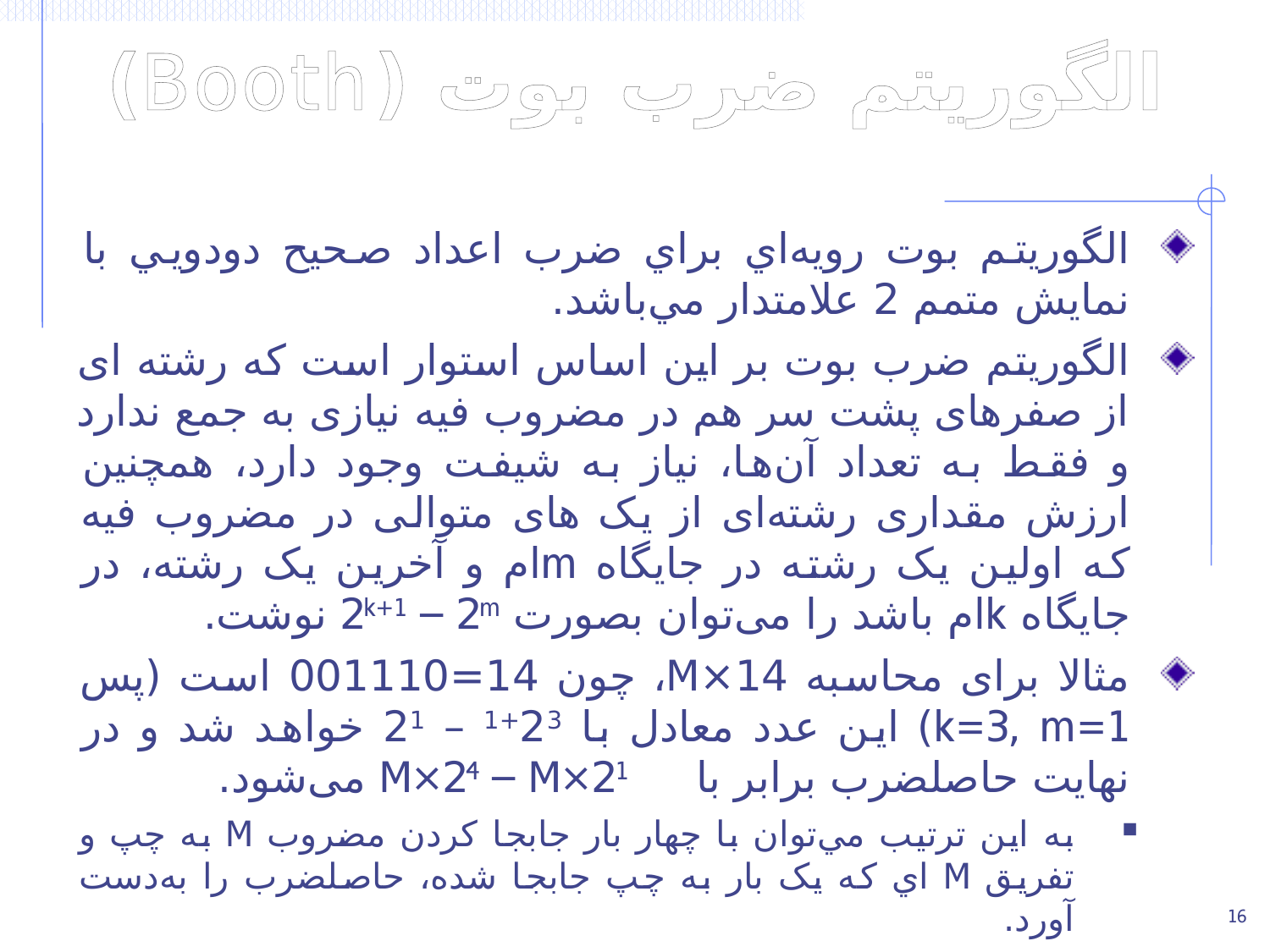

# الگوریتم ضرب بوت (Booth)
الگوريتم بوت رويه‌اي براي ضرب اعداد صحيح دودويي با نمايش متمم 2 علامتدار مي‌باشد.
الگوریتم ضرب بوت بر این اساس استوار است که رشته ای از صفرهای پشت سر هم در مضروب فیه نیازی به جمع ندارد و فقط به تعداد آن‌ها، نیاز به شیفت وجود دارد، همچنین ارزش مقداری رشته‌ای از یک های متوالی در مضروب فیه که اولین یک رشته در جایگاه mام و آخرین یک رشته، در جایگاه kام باشد را می‌توان بصورت 2k+1 – 2m نوشت.
مثالا برای محاسبه 14×M، چون 14=001110 است (پس k=3, m=1) این عدد معادل با 23+1 – 21 خواهد شد و در نهایت حاصلضرب برابر با     M×24 – M×21 می‌شود.
به اين ترتيب مي‌توان با چهار بار جابجا کردن مضروب M به چپ و تفريق M اي که يک بار به چپ جابجا شده، حاصلضرب را به‌دست آورد.
16